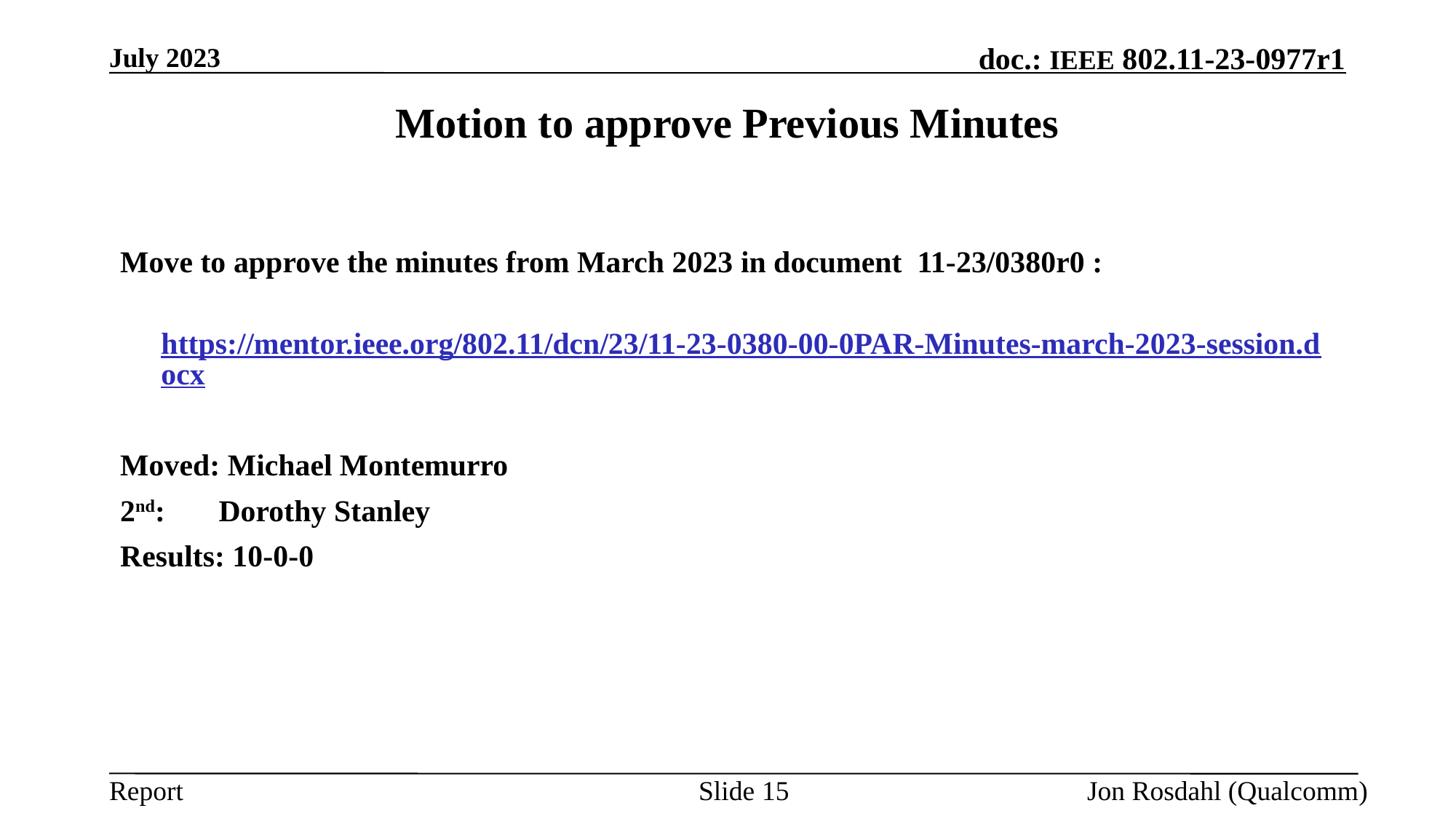

July 2023
# Motion to approve Previous Minutes
Move to approve the minutes from March 2023 in document  11-23/0380r0 :
	https://mentor.ieee.org/802.11/dcn/23/11-23-0380-00-0PAR-Minutes-march-2023-session.docx

Moved: Michael Montemurro
2nd:       Dorothy Stanley
Results: 10-0-0
Slide 15
Jon Rosdahl (Qualcomm)